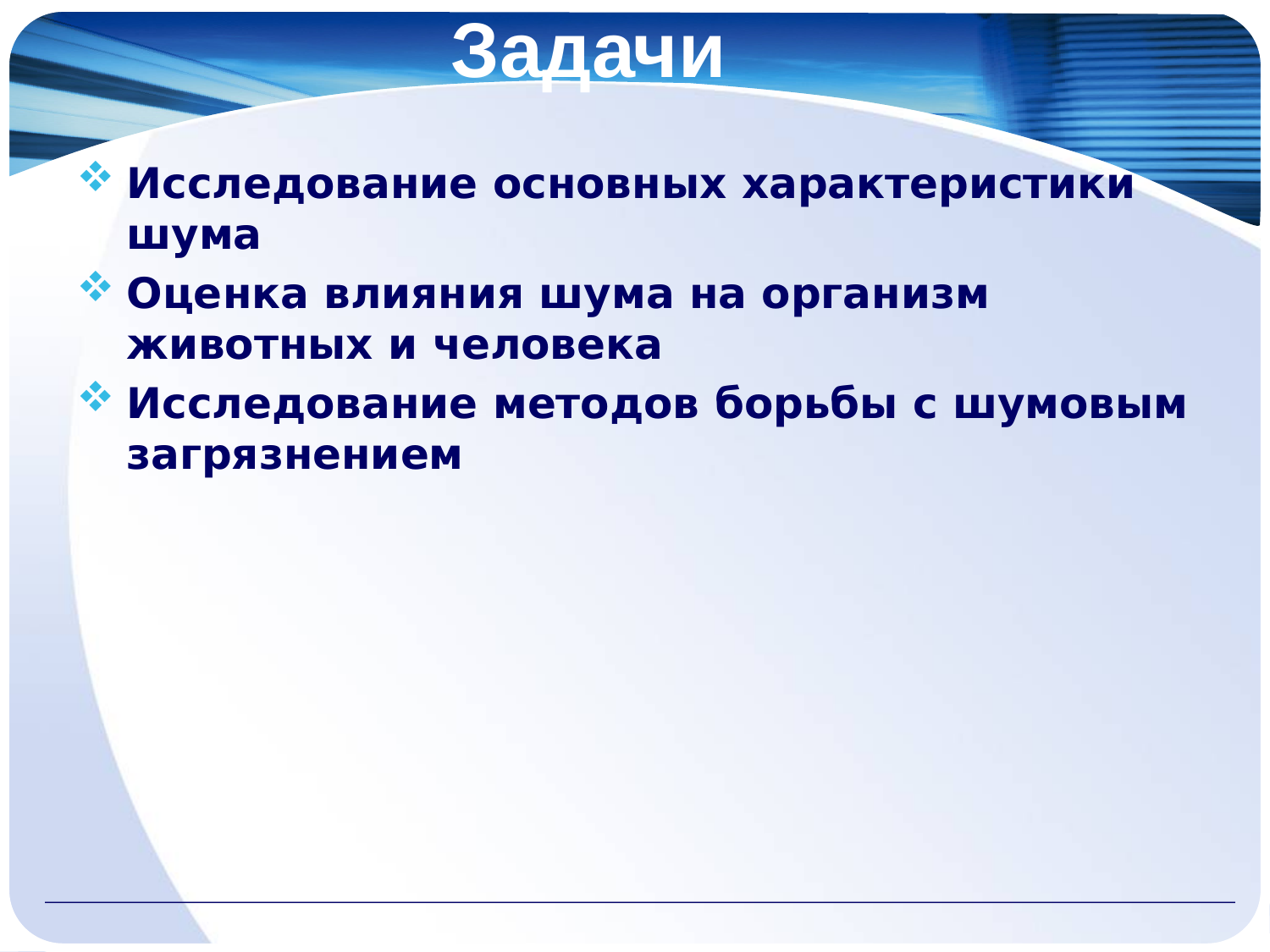

# Задачи
Исследование основных характеристики шума
Оценка влияния шума на организм животных и человека
Исследование методов борьбы с шумовым загрязнением